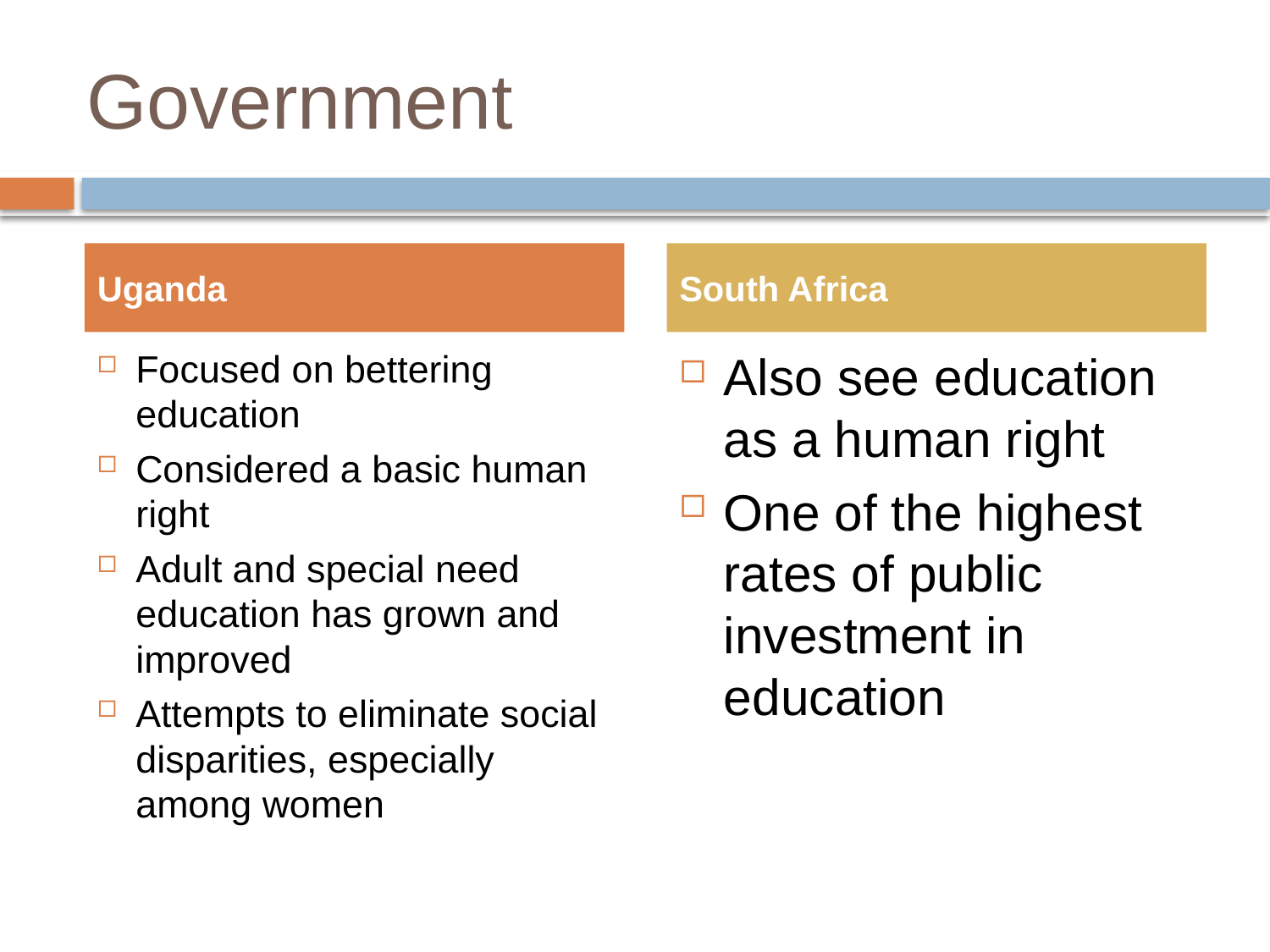

# Government
Uganda
South Africa
Focused on bettering education
Considered a basic human right
Adult and special need education has grown and  improved
Attempts to eliminate social disparities, especially among women

Also see education as a human right
One of the highest rates of public investment in education